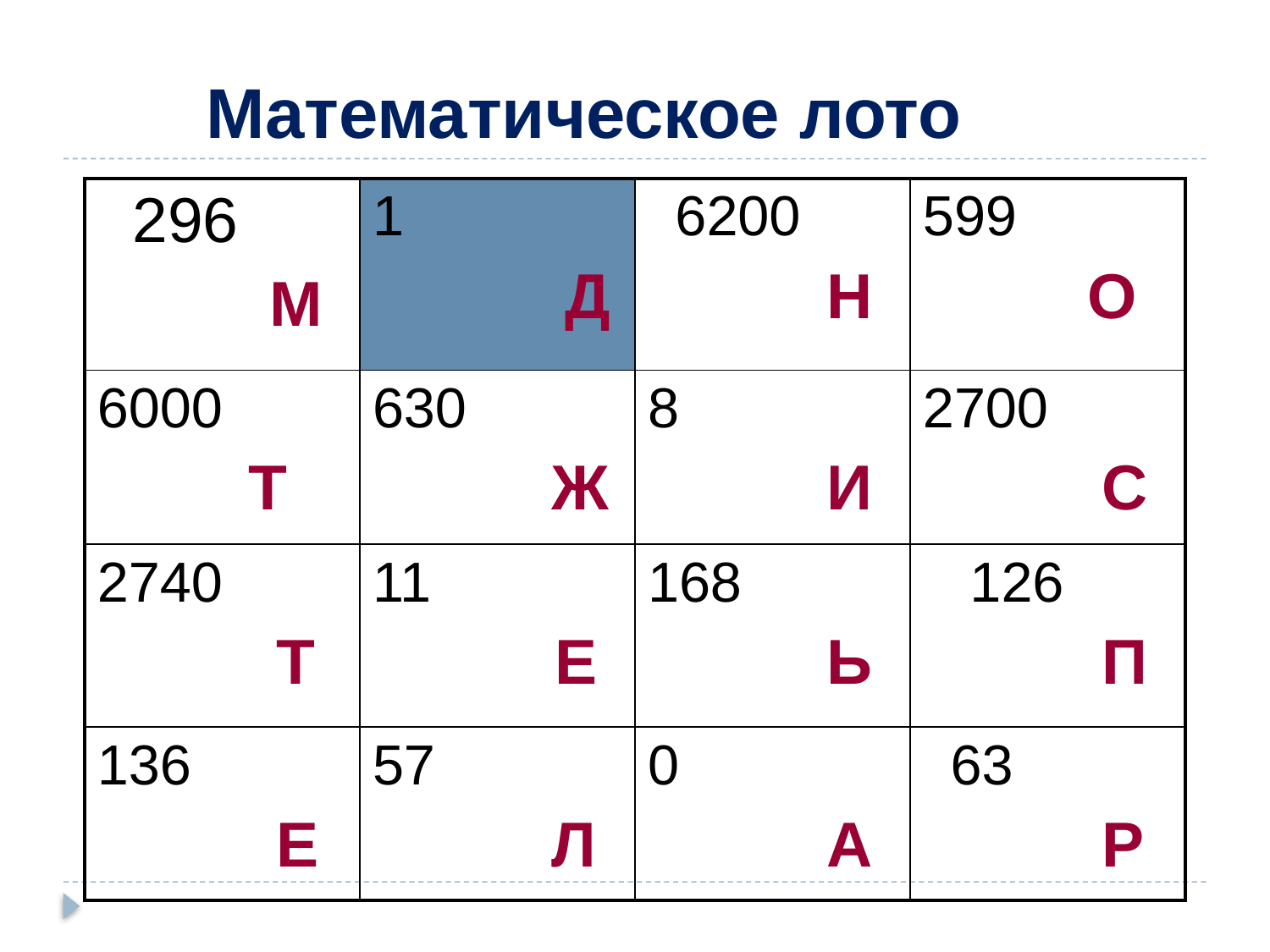

# Математическое лото
| 296 М | 1 Д | 6200 Н | 599 О |
| --- | --- | --- | --- |
| 6000 Т | 630 Ж | 8 И | 2700 С |
| 2740 Т | 11 Е | 168 Ь | 126 П |
| 136 Е | 57 Л | 0 А | 63 Р |